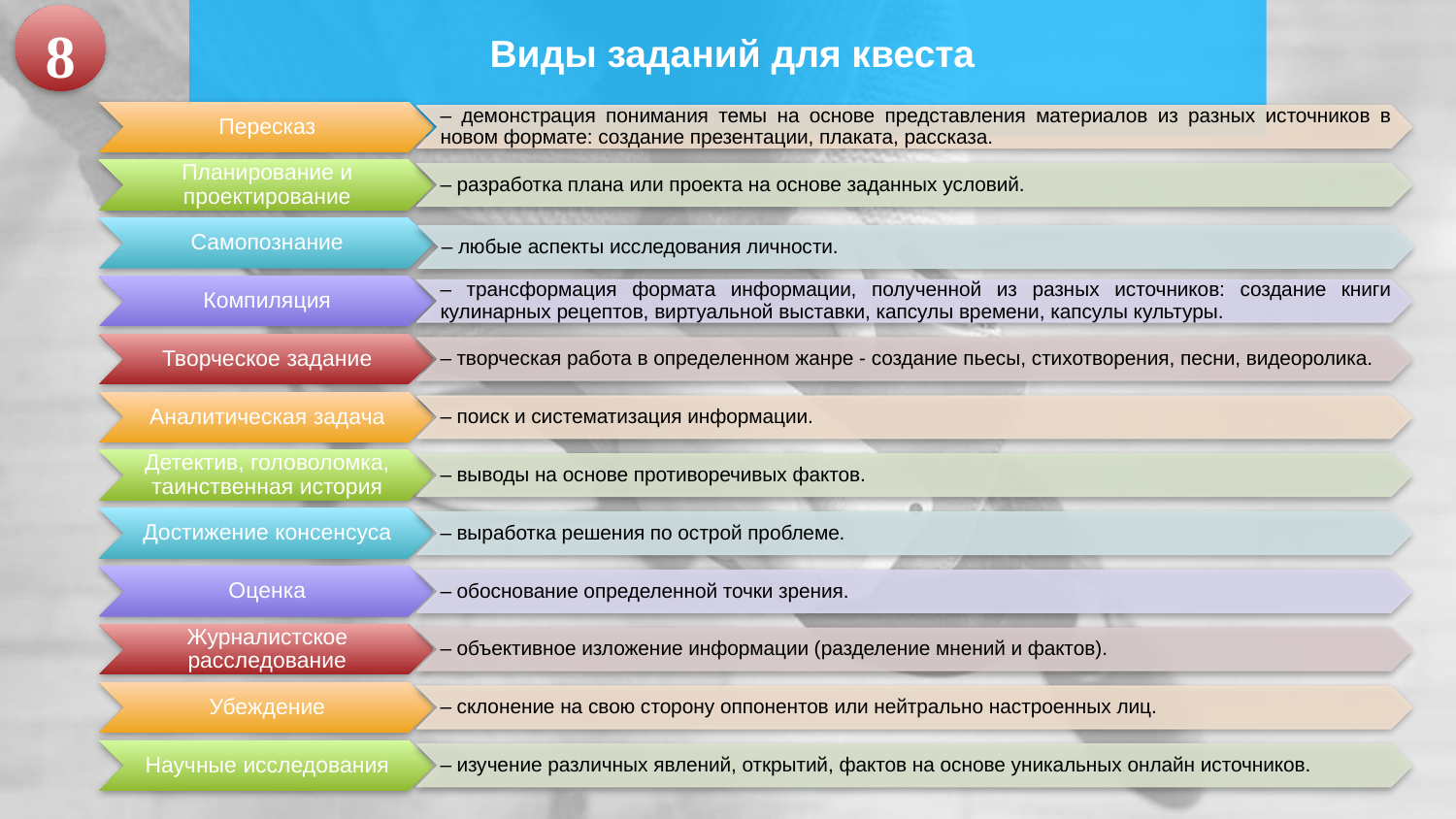

8
# Виды заданий для квеста
Пересказ
– демонстрация понимания темы на основе представления материалов из разных источников в новом формате: создание презентации, плаката, рассказа.
Планирование и проектирование
– разработка плана или проекта на основе заданных условий.
Самопознание
– любые аспекты исследования личности.
Компиляция
– трансформация формата информации, полученной из разных источников: создание книги кулинарных рецептов, виртуальной выставки, капсулы времени, капсулы культуры.
Творческое задание
– творческая работа в определенном жанре - создание пьесы, стихотворения, песни, видеоролика.
Аналитическая задача
– поиск и систематизация информации.
Детектив, головоломка, таинственная история
– выводы на основе противоречивых фактов.
Достижение консенсуса
– выработка решения по острой проблеме.
Оценка
– обоснование определенной точки зрения.
Журналистское расследование
– объективное изложение информации (разделение мнений и фактов).
Убеждение
– склонение на свою сторону оппонентов или нейтрально настроенных лиц.
Научные исследования
– изучение различных явлений, открытий, фактов на основе уникальных онлайн источников.